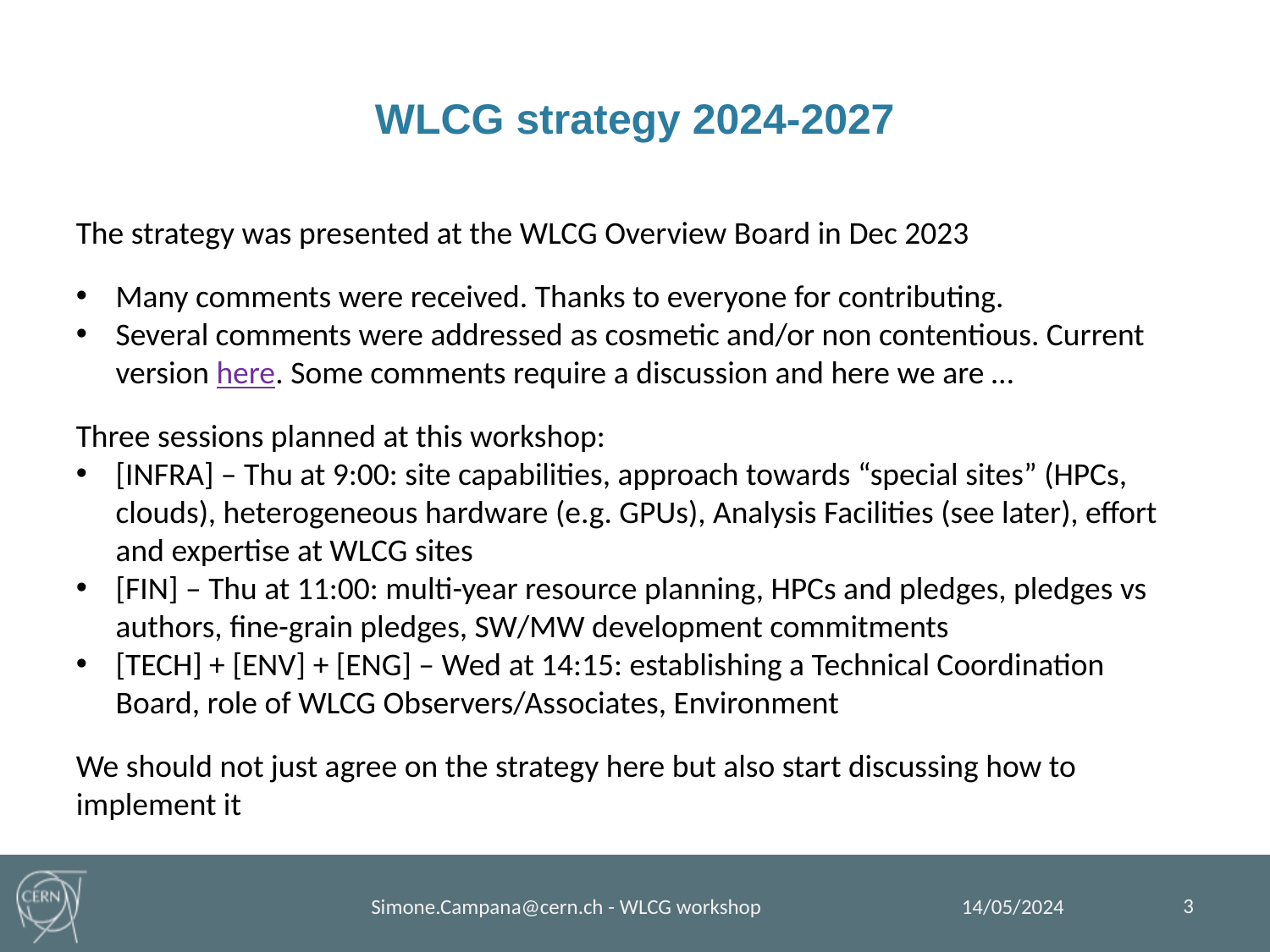

# WLCG strategy 2024-2027
The strategy was presented at the WLCG Overview Board in Dec 2023

Many comments were received. Thanks to everyone for contributing.
Several comments were addressed as cosmetic and/or non contentious. Current version here. Some comments require a discussion and here we are …

Three sessions planned at this workshop:
[INFRA] – Thu at 9:00: site capabilities, approach towards “special sites” (HPCs, clouds), heterogeneous hardware (e.g. GPUs), Analysis Facilities (see later), effort and expertise at WLCG sites
[FIN] – Thu at 11:00: multi-year resource planning, HPCs and pledges, pledges vs authors, fine-grain pledges, SW/MW development commitments
[TECH] + [ENV] + [ENG] – Wed at 14:15: establishing a Technical Coordination Board, role of WLCG Observers/Associates, Environment

We should not just agree on the strategy here but also start discussing how to implement it
3
14/05/2024
Simone.Campana@cern.ch - WLCG workshop